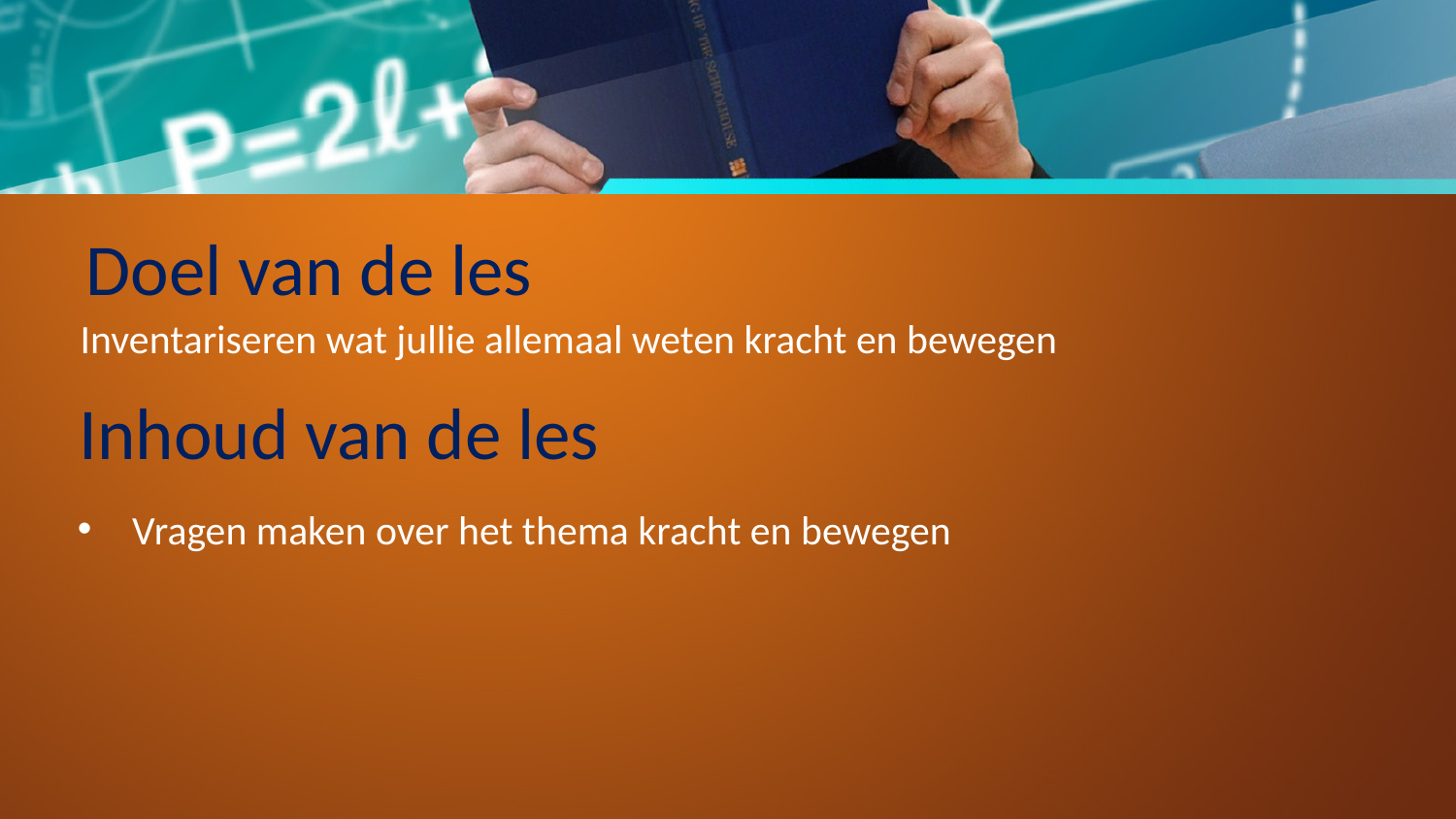

# Doel van de les
Inventariseren wat jullie allemaal weten kracht en bewegen

Inhoud van de les
Vragen maken over het thema kracht en bewegen